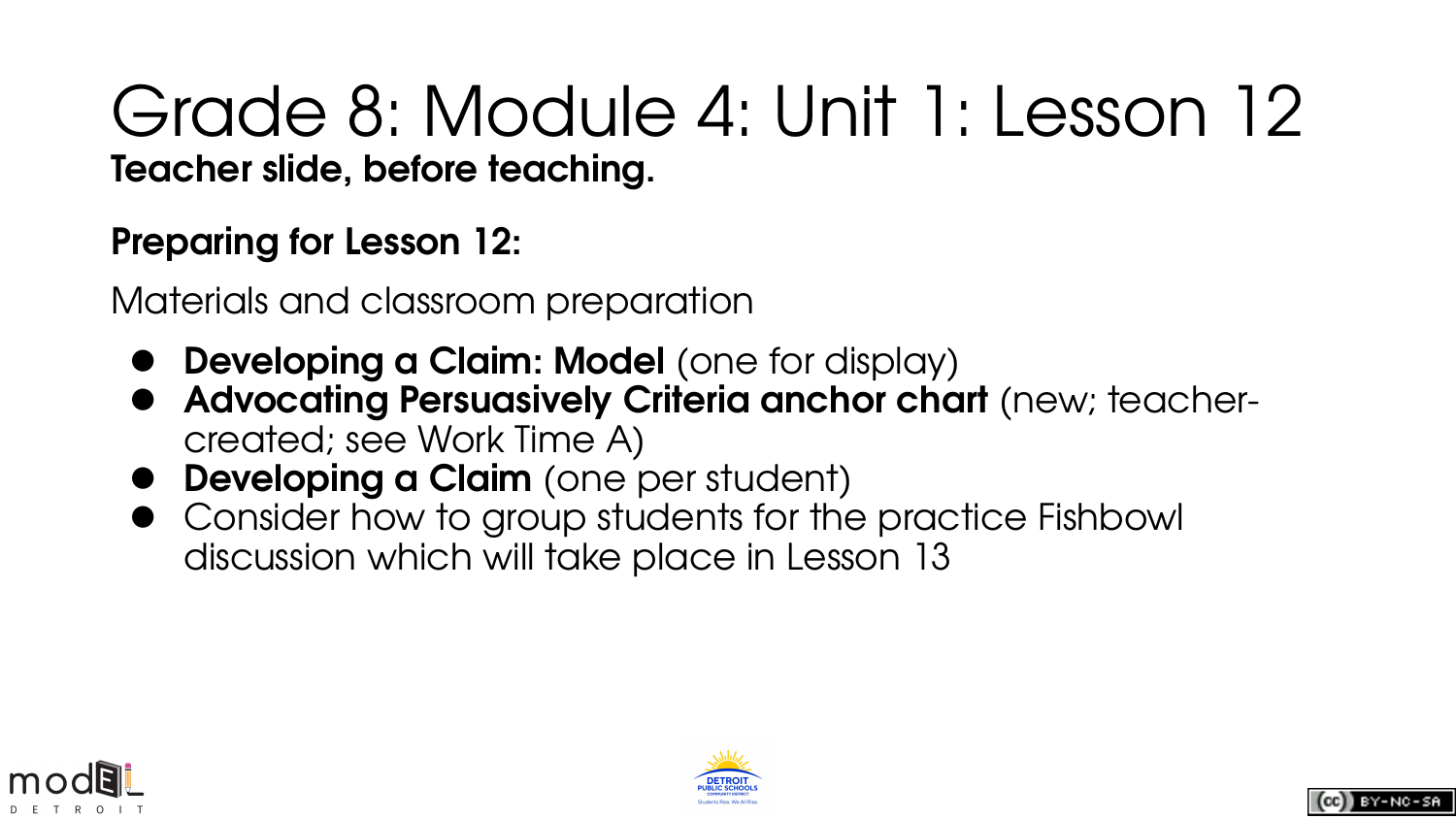

# Grade 8: Module 4: Unit 1: Lesson 12
Teacher slide, before teaching.

Preparing for Lesson 12:
Materials and classroom preparation
Developing a Claim: Model (one for display)
Advocating Persuasively Criteria anchor chart (new; teacher-created; see Work Time A)
Developing a Claim (one per student)
Consider how to group students for the practice Fishbowl discussion which will take place in Lesson 13